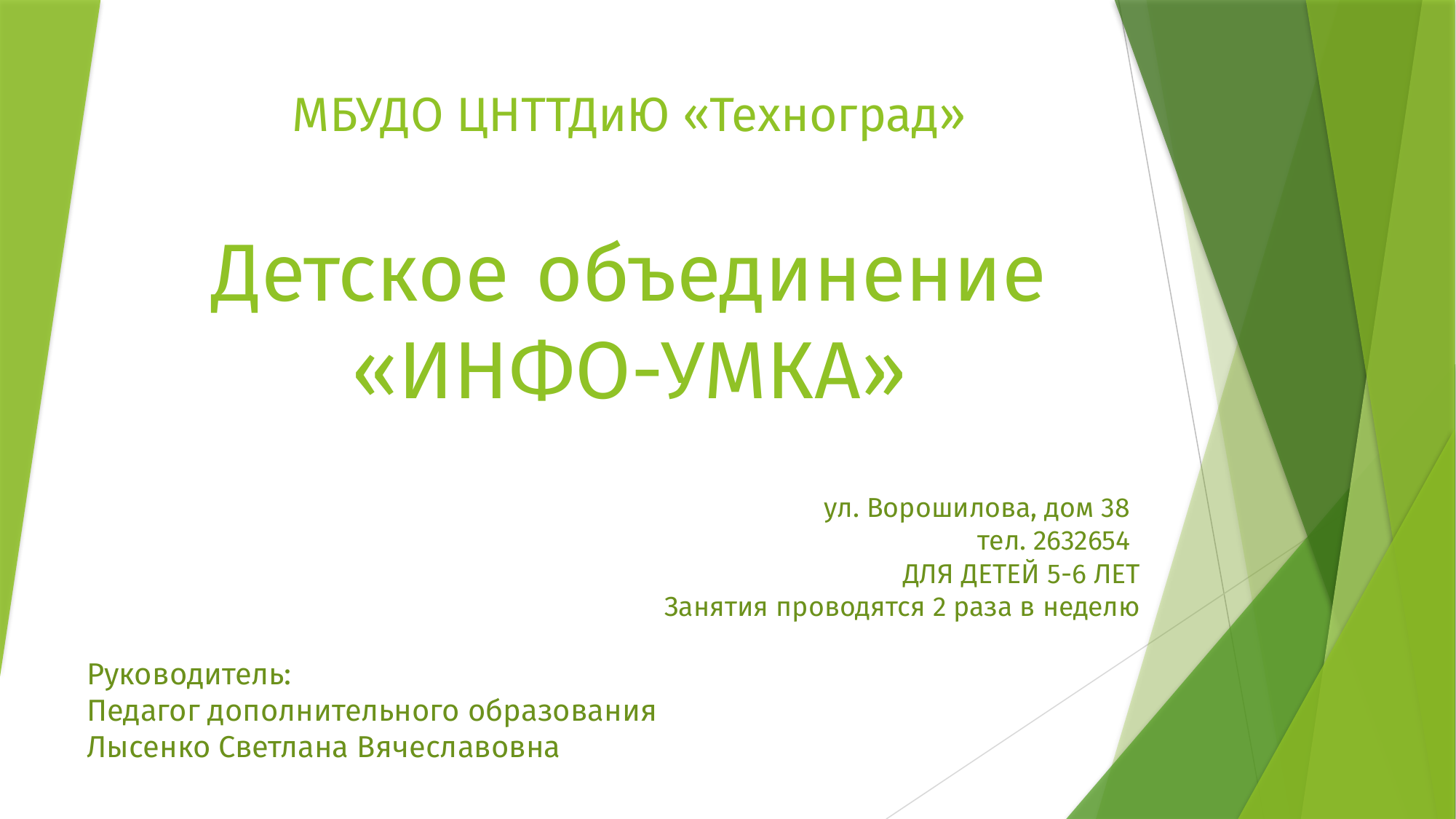

# МБУДО ЦНТТДиЮ «Техноград» Детское  объединение «ИНФО-УМКА»
ул. Ворошилова, дом 38
тел. 2632654
ДЛЯ ДЕТЕЙ 5-6 ЛЕТ
Занятия проводятся 2 раза в неделю

Руководитель:
Педагог дополнительного образования
Лысенко Светлана Вячеславовна